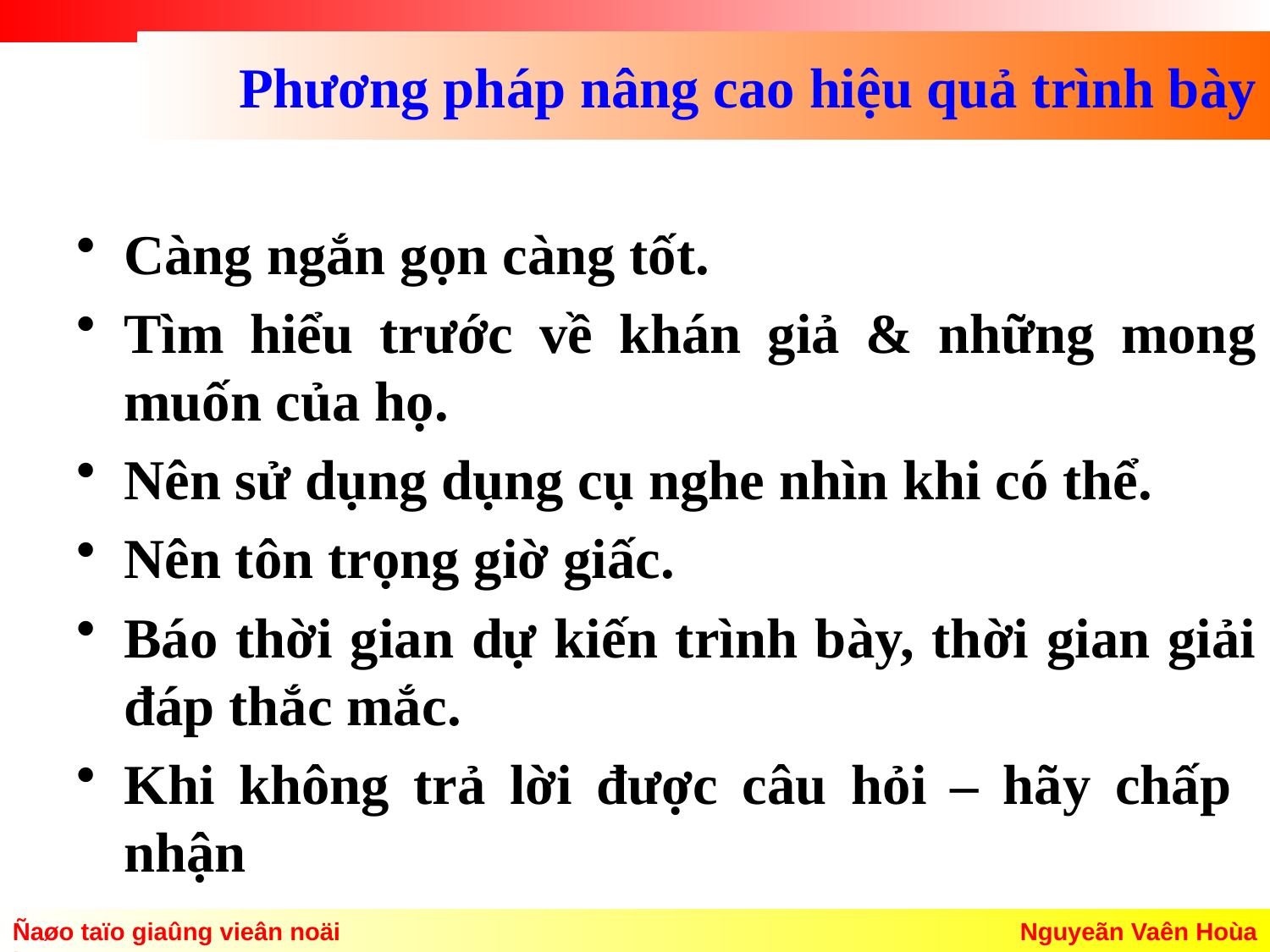

# Phương pháp nâng cao hiệu quả trình bày
Càng ngắn gọn càng tốt.
Tìm hiểu trước về khán giả & những mong muốn của họ.
Nên sử dụng dụng cụ nghe nhìn khi có thể.
Nên tôn trọng giờ giấc.
Báo thời gian dự kiến trình bày, thời gian giải đáp thắc mắc.
Khi không trả lời được câu hỏi – hãy chấp  nhận